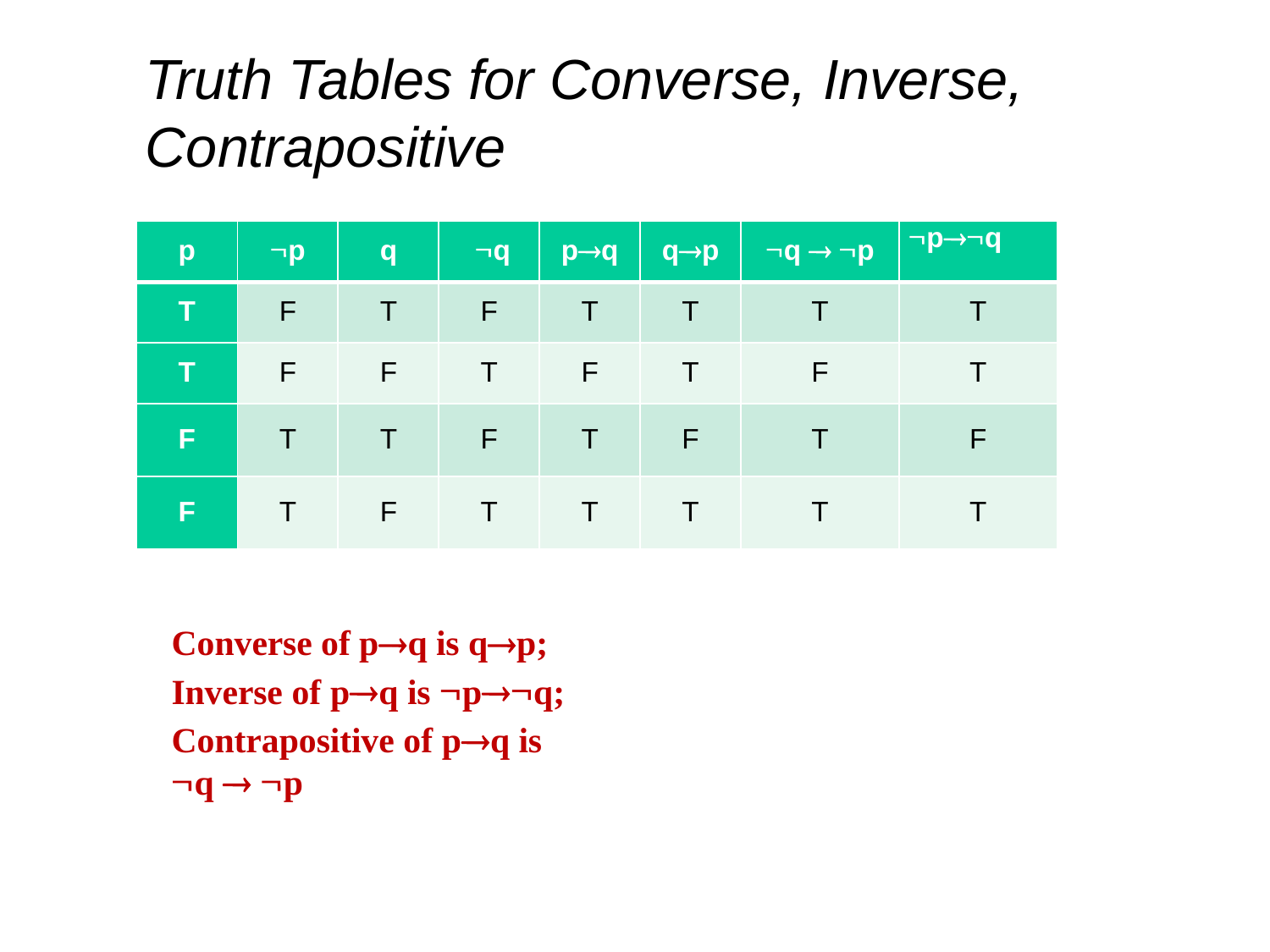

# Truth Tables for Converse, Inverse, Contrapositive
| p | ¬p | q | ¬q | p→q | q→p | ¬q → ¬p | ¬p→¬q |
| --- | --- | --- | --- | --- | --- | --- | --- |
| T | F | T | F | T | T | T | T |
| T | F | F | T | F | T | F | T |
| F | T | T | F | T | F | T | F |
| F | T | F | T | T | T | T | T |
Converse of p→q is q→p;  Inverse of p→q is ¬p→¬q;
Contrapositive of p→q is ¬q → ¬p